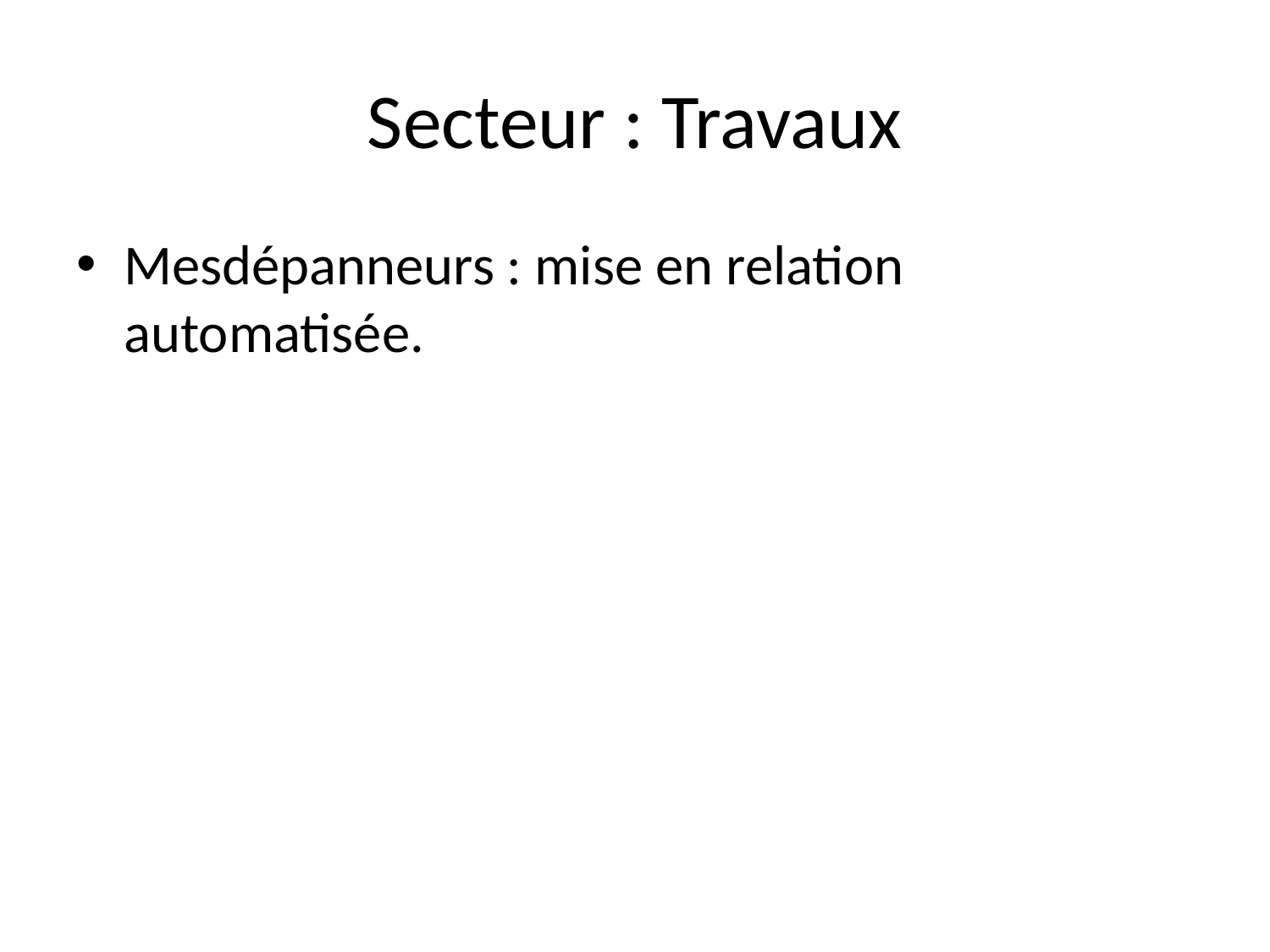

# Secteur : Travaux
Mesdépanneurs : mise en relation automatisée.